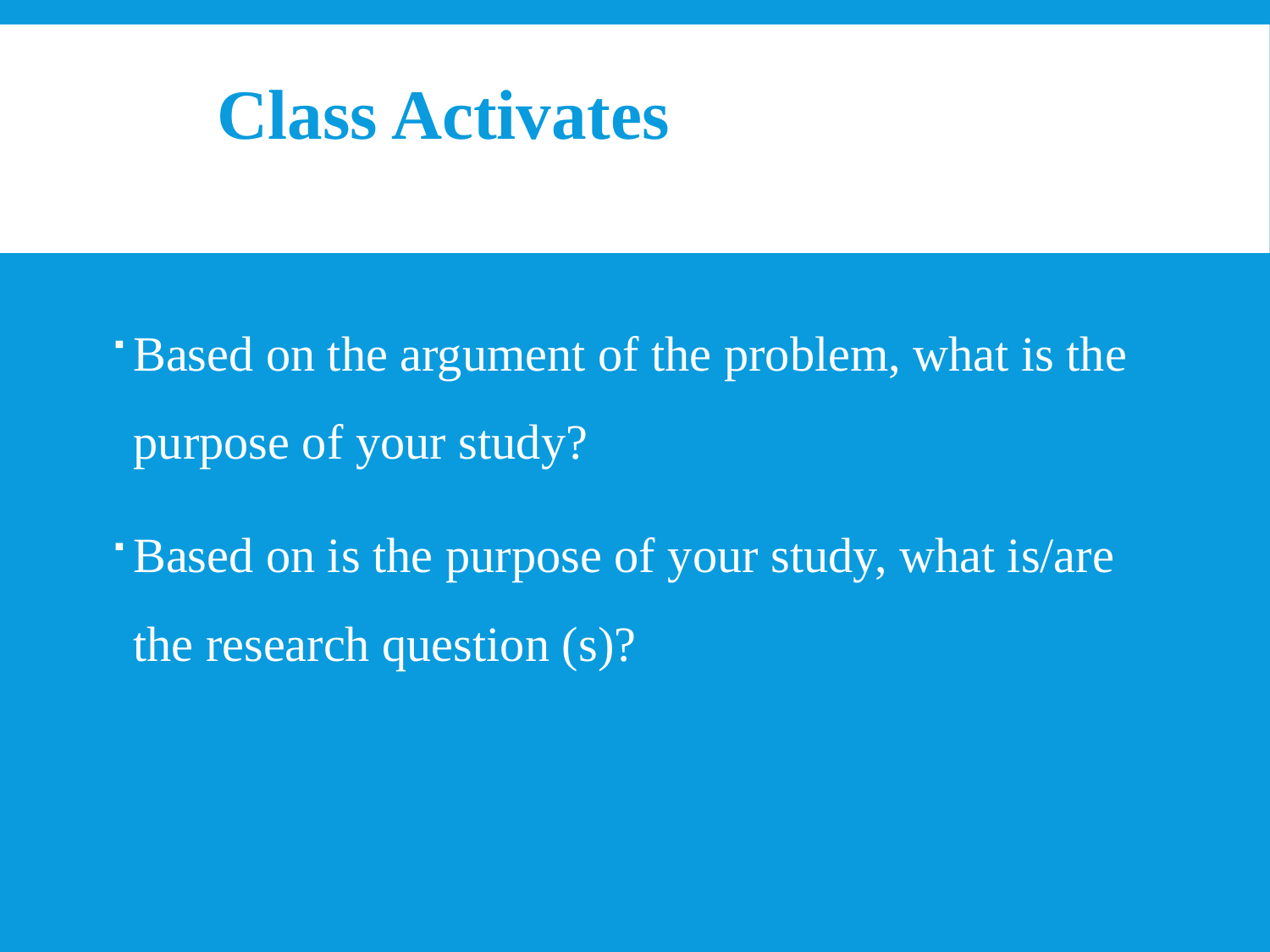

# Class Activates
Based on the argument of the problem, what is the purpose of your study?
Based on is the purpose of your study, what is/are the research question (s)?